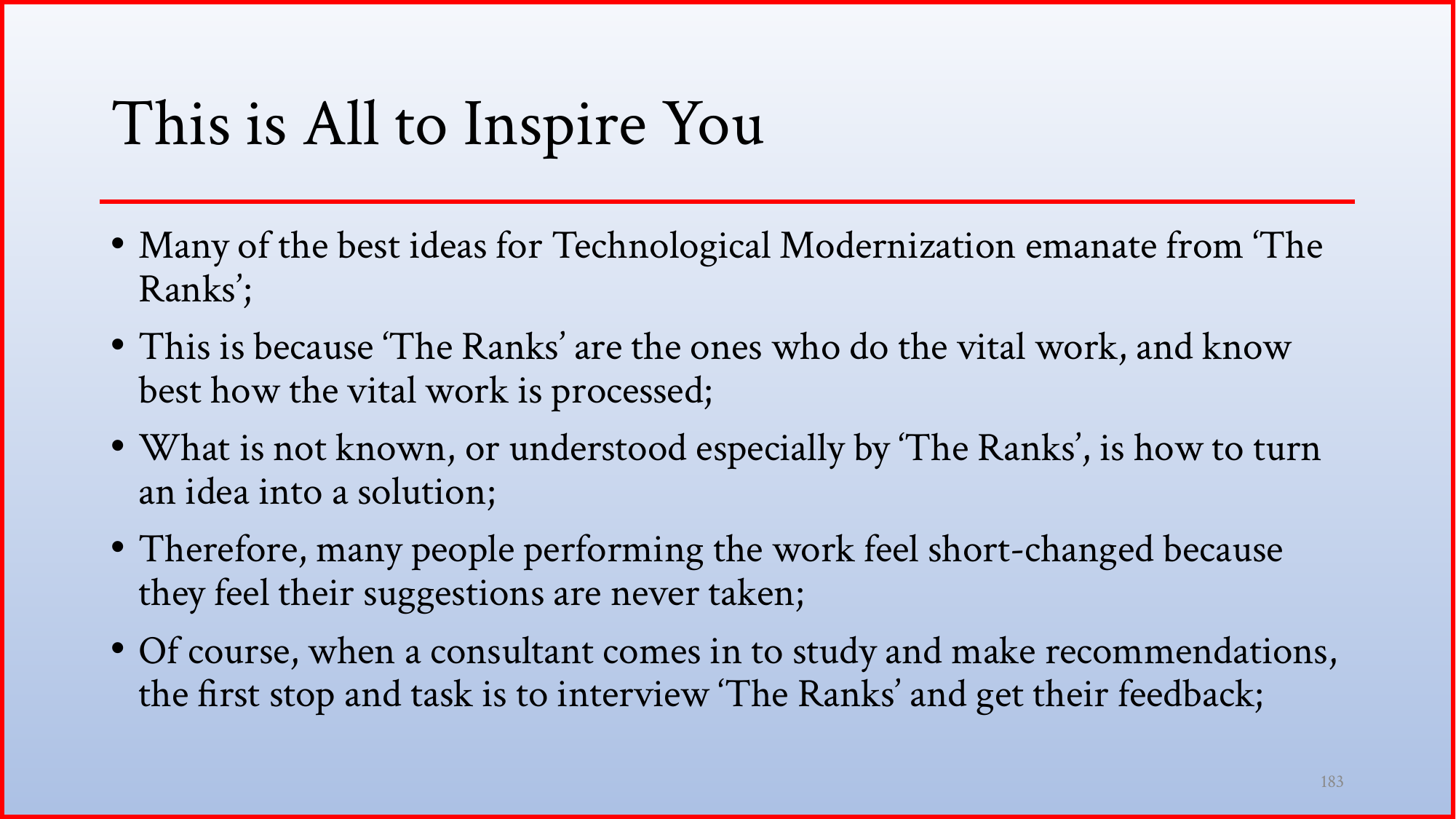

# This is All to Inspire You
Many of the best ideas for Technological Modernization emanate from ‘The Ranks’;
This is because ‘The Ranks’ are the ones who do the vital work, and know best how the vital work is processed;
What is not known, or understood especially by ‘The Ranks’, is how to turn an idea into a solution;
Therefore, many people performing the work feel short-changed because they feel their suggestions are never taken;
Of course, when a consultant comes in to study and make recommendations, the first stop and task is to interview ‘The Ranks’ and get their feedback;

183